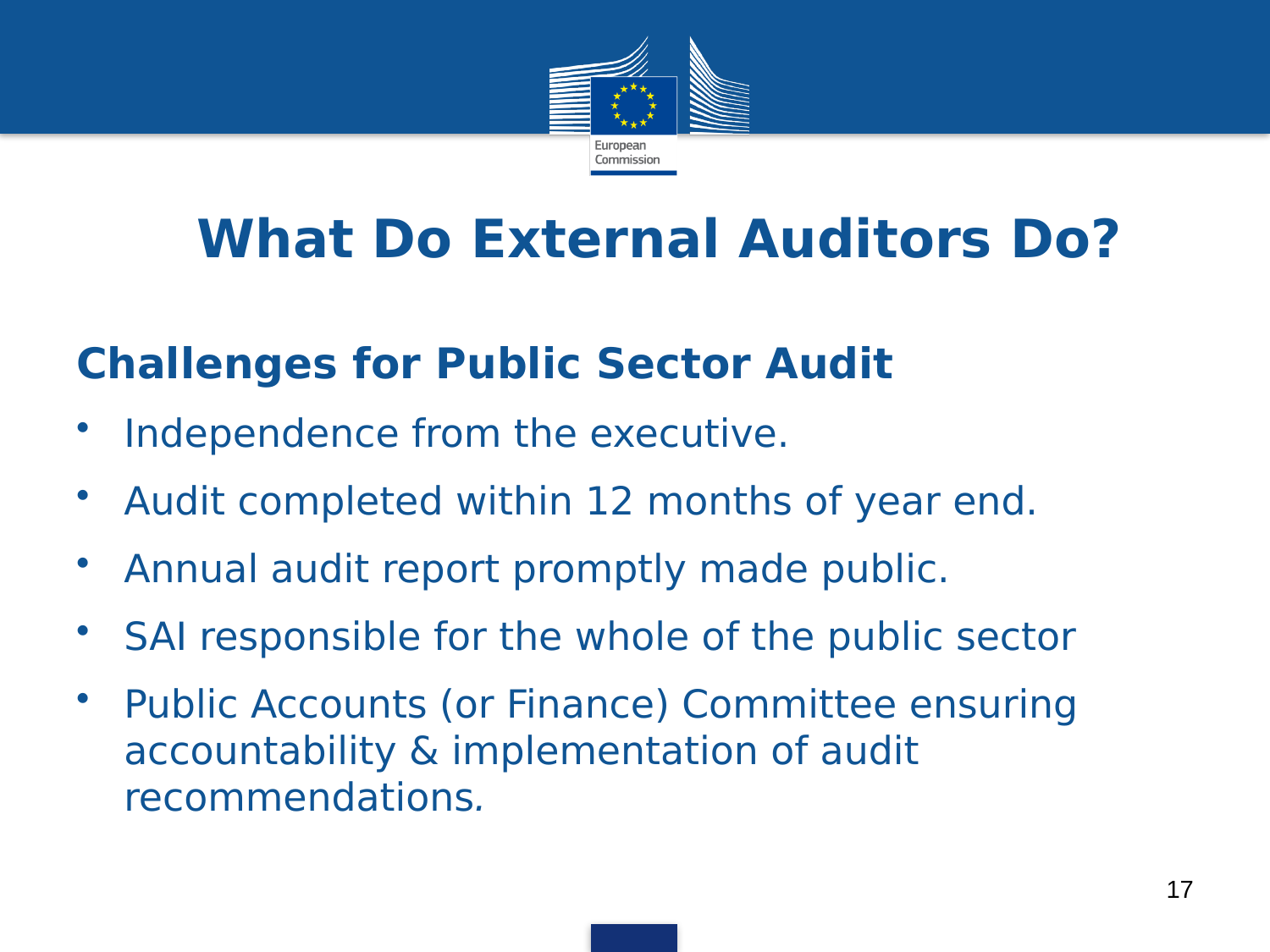

# What Do External Auditors Do?
Challenges for Public Sector Audit
Independence from the executive.
Audit completed within 12 months of year end.
Annual audit report promptly made public.
SAI responsible for the whole of the public sector
Public Accounts (or Finance) Committee ensuring accountability & implementation of audit recommendations.
17